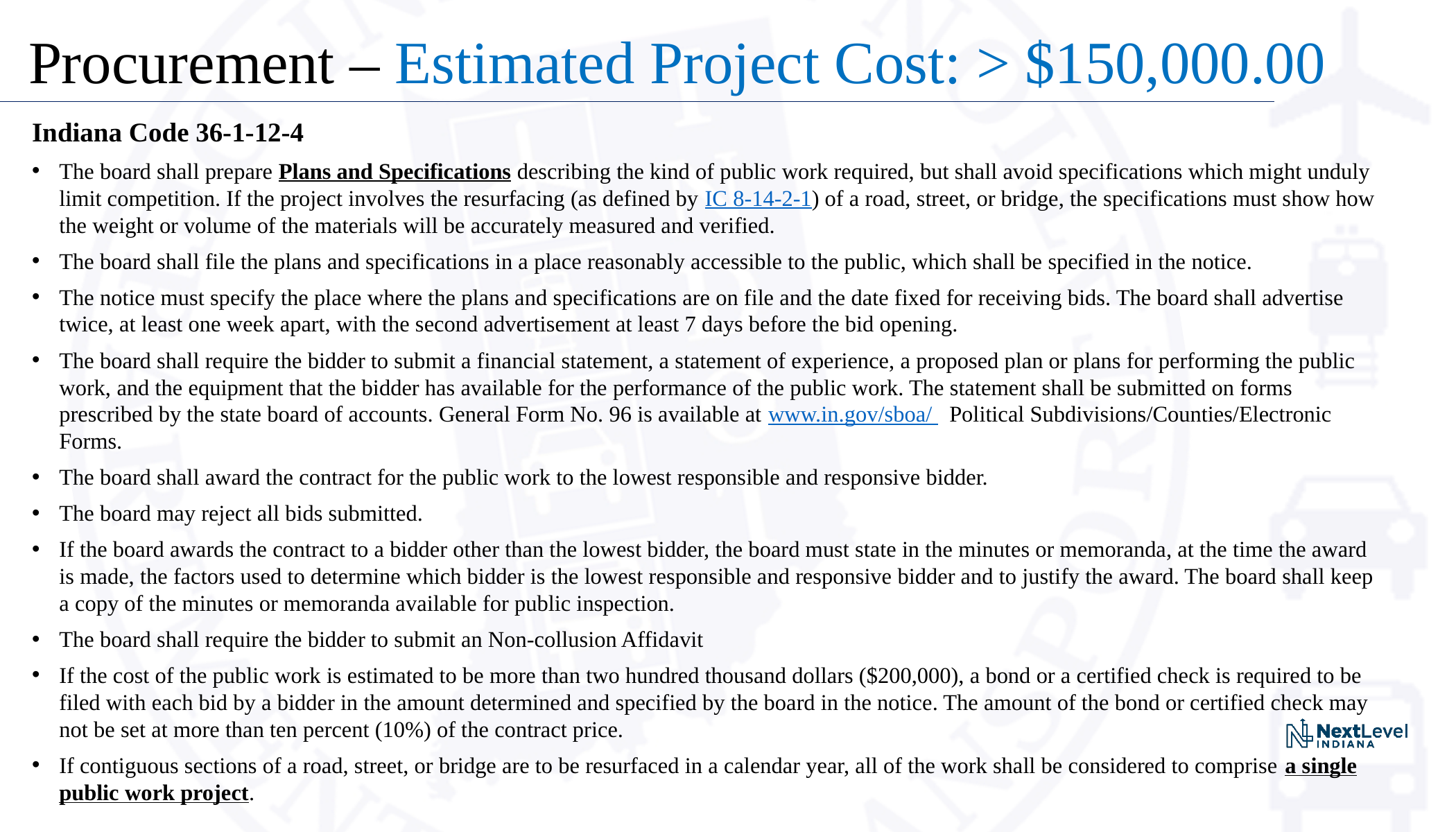

# Procurement – Estimated Project Cost: > $150,000.00
Indiana Code 36-1-12-4
The board shall prepare Plans and Specifications describing the kind of public work required, but shall avoid specifications which might unduly limit competition. If the project involves the resurfacing (as defined by IC 8-14-2-1) of a road, street, or bridge, the specifications must show how the weight or volume of the materials will be accurately measured and verified.
The board shall file the plans and specifications in a place reasonably accessible to the public, which shall be specified in the notice.
The notice must specify the place where the plans and specifications are on file and the date fixed for receiving bids. The board shall advertise twice, at least one week apart, with the second advertisement at least 7 days before the bid opening.
The board shall require the bidder to submit a financial statement, a statement of experience, a proposed plan or plans for performing the public work, and the equipment that the bidder has available for the performance of the public work. The statement shall be submitted on forms prescribed by the state board of accounts. General Form No. 96 is available at www.in.gov/sboa/   Political Subdivisions/Counties/Electronic Forms.
The board shall award the contract for the public work to the lowest responsible and responsive bidder.
The board may reject all bids submitted.
If the board awards the contract to a bidder other than the lowest bidder, the board must state in the minutes or memoranda, at the time the award is made, the factors used to determine which bidder is the lowest responsible and responsive bidder and to justify the award. The board shall keep a copy of the minutes or memoranda available for public inspection.
The board shall require the bidder to submit an Non-collusion Affidavit
If the cost of the public work is estimated to be more than two hundred thousand dollars ($200,000), a bond or a certified check is required to be filed with each bid by a bidder in the amount determined and specified by the board in the notice. The amount of the bond or certified check may not be set at more than ten percent (10%) of the contract price.
If contiguous sections of a road, street, or bridge are to be resurfaced in a calendar year, all of the work shall be considered to comprise a single public work project.